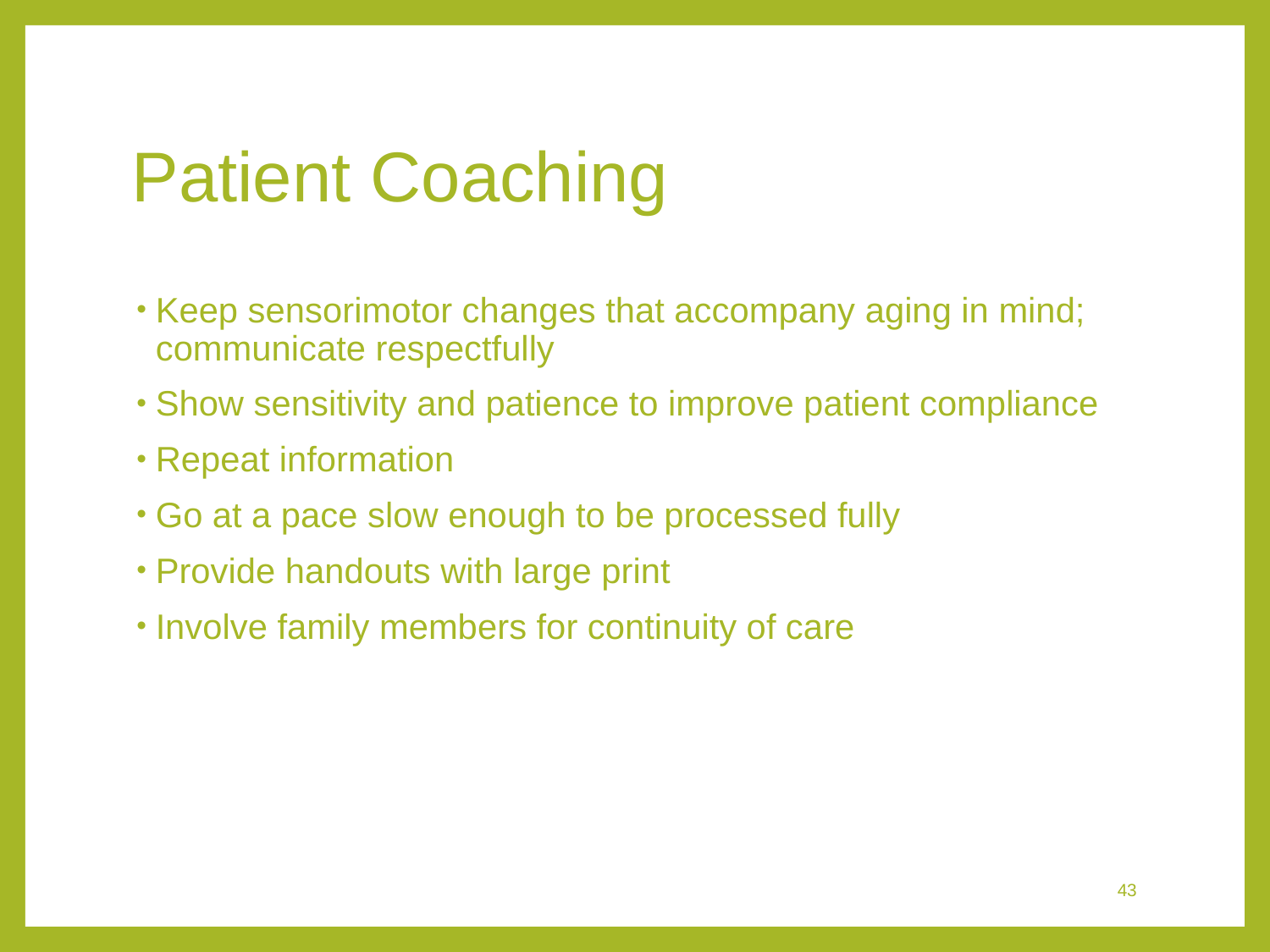

# Patient Coaching
Keep sensorimotor changes that accompany aging in mind; communicate respectfully
Show sensitivity and patience to improve patient compliance
Repeat information
Go at a pace slow enough to be processed fully
Provide handouts with large print
Involve family members for continuity of care
 43